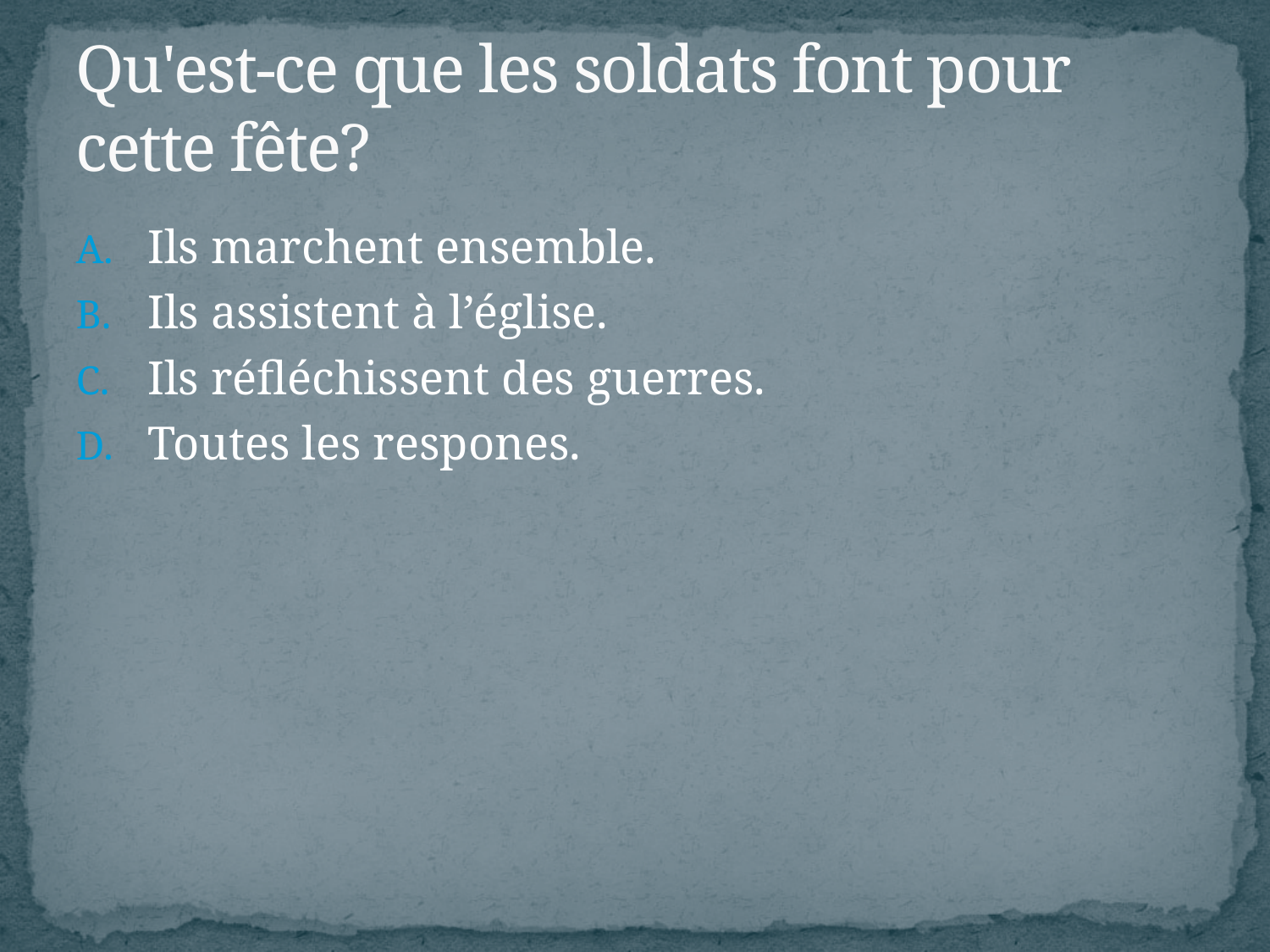

# Qu'est-ce que les soldats font pour cette fête?
Ils marchent ensemble.
Ils assistent à l’église.
Ils réfléchissent des guerres.
Toutes les respones.